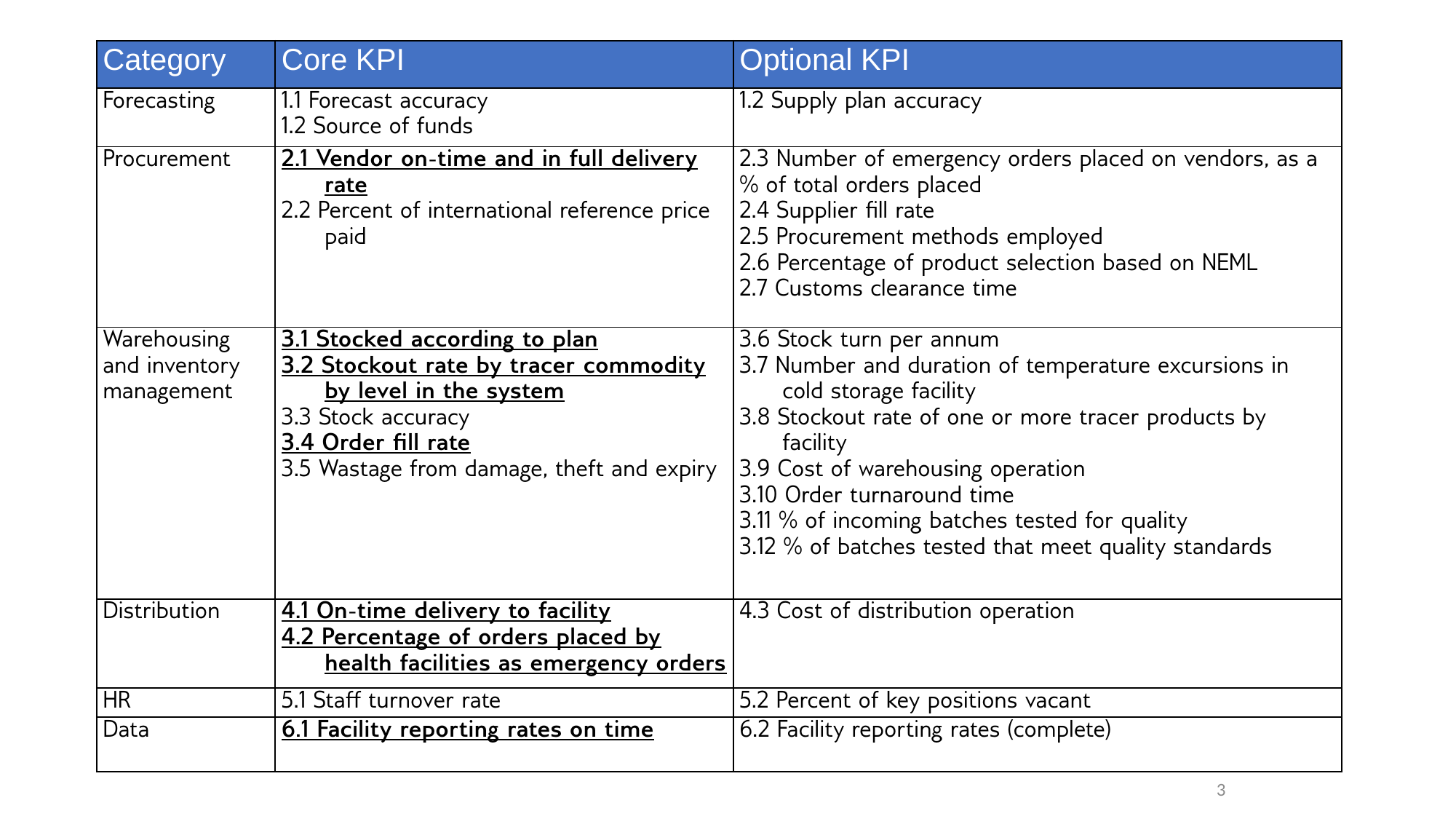

| Category | Core KPI | Optional KPI |
| --- | --- | --- |
| Forecasting | 1.1 Forecast accuracy 1.2 Source of funds | 1.2 Supply plan accuracy |
| Procurement | 2.1 Vendor on-time and in full delivery rate 2.2 Percent of international reference price paid | 2.3 Number of emergency orders placed on vendors, as a % of total orders placed 2.4 Supplier fill rate 2.5 Procurement methods employed 2.6 Percentage of product selection based on NEML 2.7 Customs clearance time |
| Warehousing and inventory management | 3.1 Stocked according to plan 3.2 Stockout rate by tracer commodity by level in the system 3.3 Stock accuracy 3.4 Order fill rate 3.5 Wastage from damage, theft and expiry | 3.6 Stock turn per annum 3.7 Number and duration of temperature excursions in cold storage facility 3.8 Stockout rate of one or more tracer products by facility 3.9 Cost of warehousing operation 3.10 Order turnaround time 3.11 % of incoming batches tested for quality 3.12 % of batches tested that meet quality standards |
| Distribution | 4.1 On-time delivery to facility 4.2 Percentage of orders placed by health facilities as emergency orders | 4.3 Cost of distribution operation |
| HR | 5.1 Staff turnover rate | 5.2 Percent of key positions vacant |
| Data | 6.1 Facility reporting rates on time | 6.2 Facility reporting rates (complete) |
3